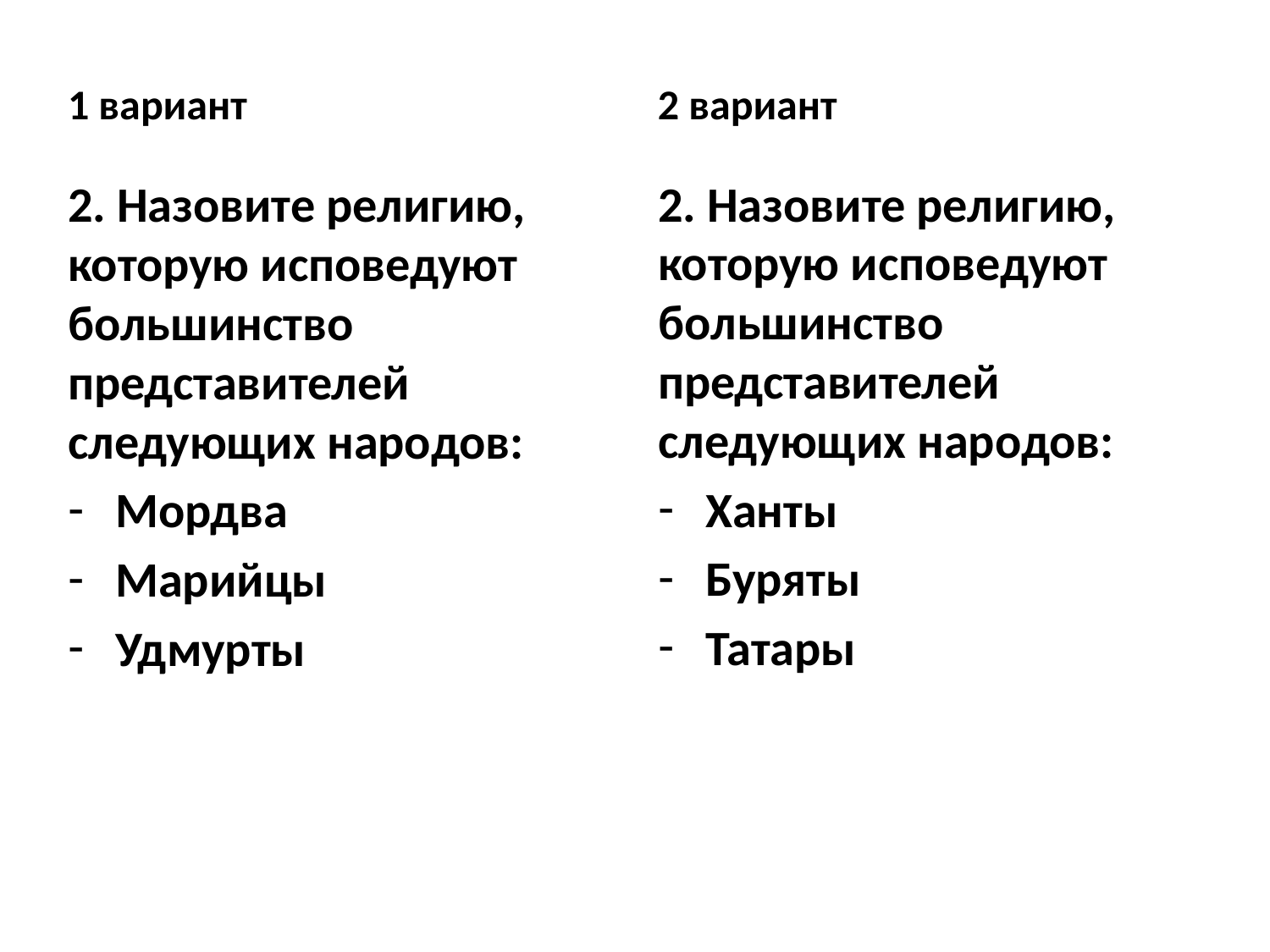

1 вариант
2 вариант
2. Назовите религию, которую исповедуют большинство представителей следующих народов:
Мордва
Марийцы
Удмурты
2. Назовите религию, которую исповедуют большинство представителей следующих народов:
Ханты
Буряты
Татары